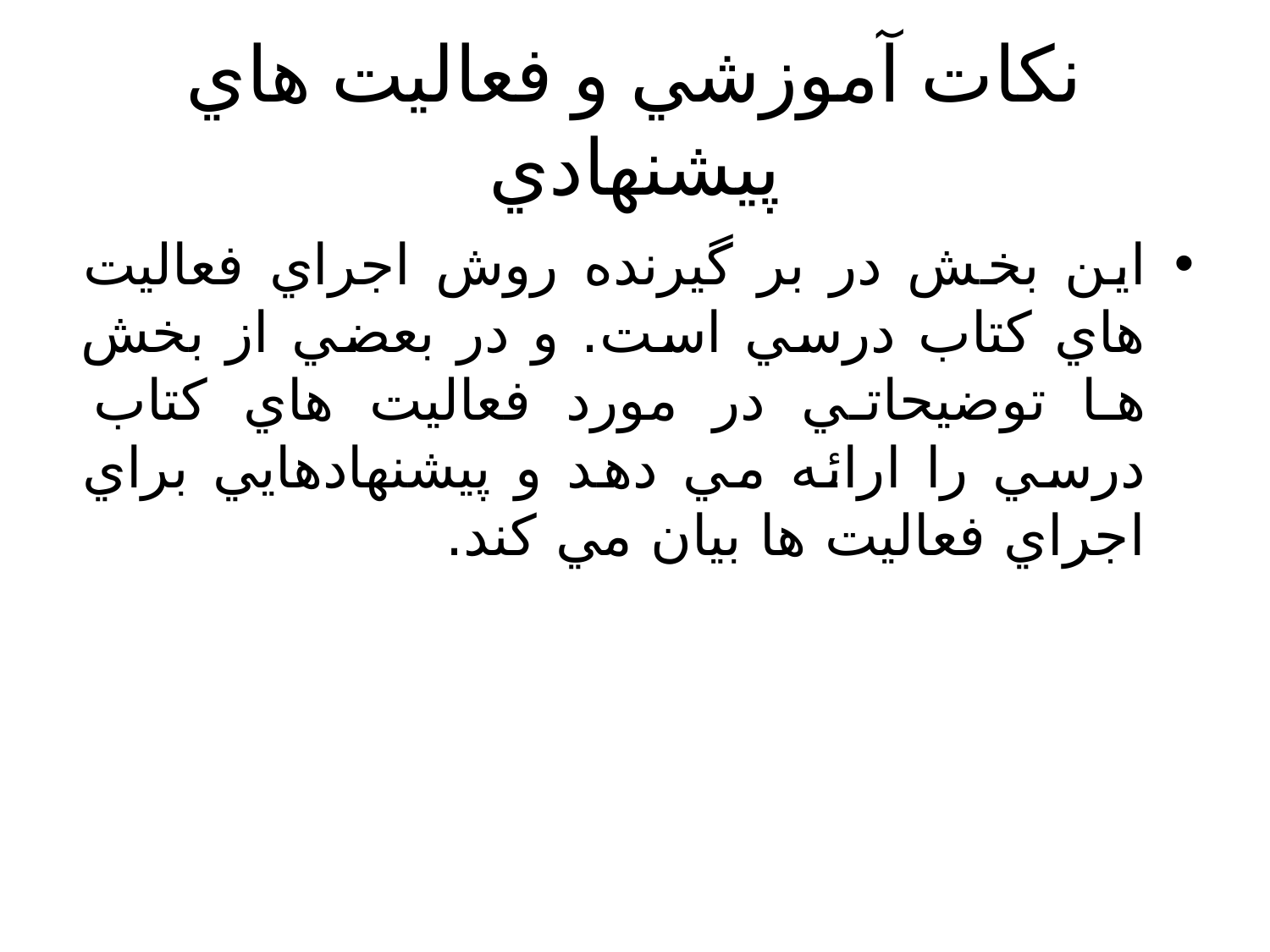

# نكات آموزشي و فعاليت هاي پيشنهادي
اين بخش در بر گيرنده روش اجراي فعاليت هاي كتاب درسي است. و در بعضي از بخش ها توضيحاتي در مورد فعاليت هاي كتاب درسي را ارائه مي دهد و پيشنهادهايي براي اجراي فعاليت ها بيان مي كند.